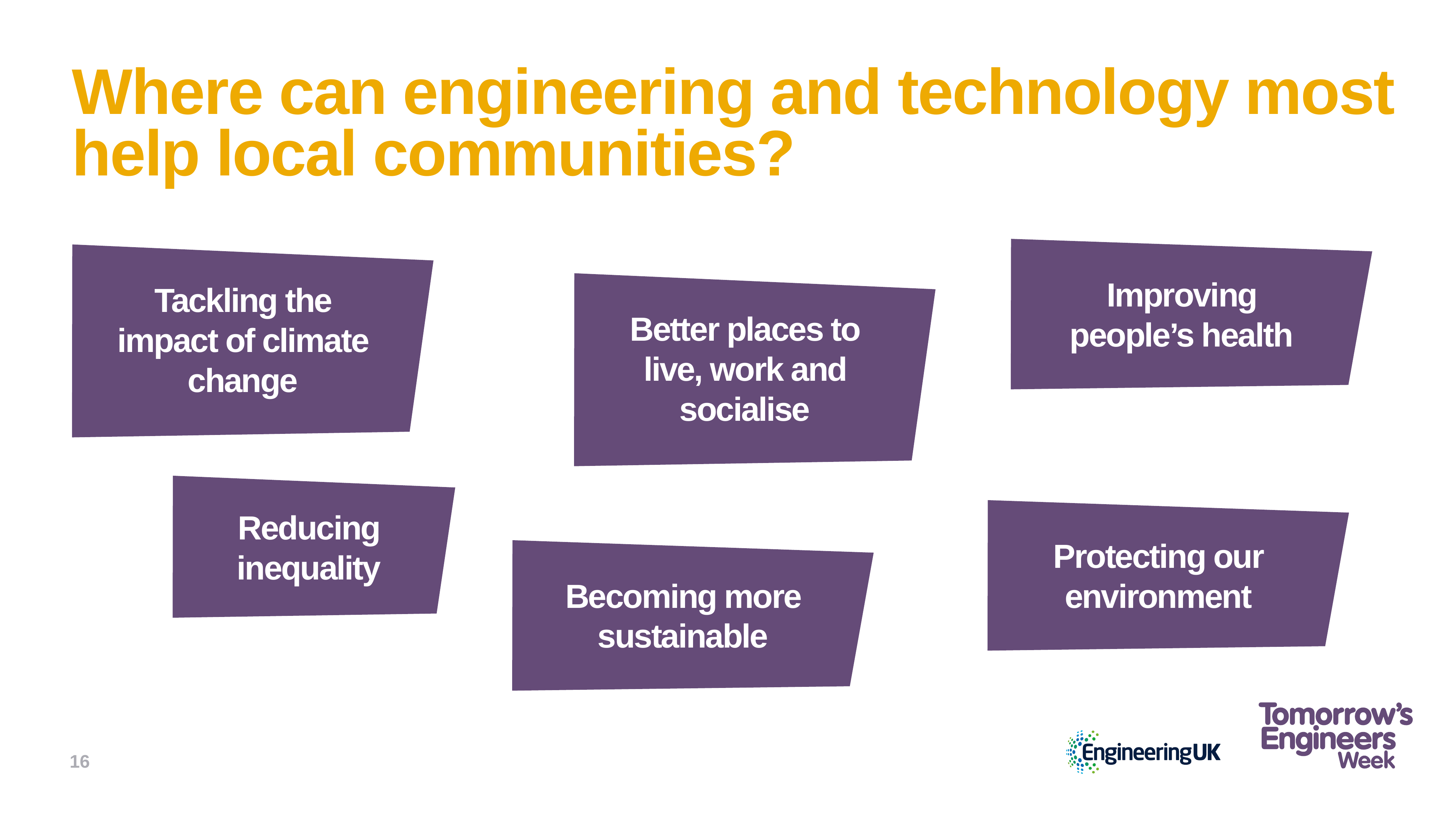

# Where can engineering and technology most help local communities?

Improving people’s health

Tackling the impact of climate change

Better places to live, work and socialise

Reducing inequality

Protecting our environment

Becoming more sustainable
16